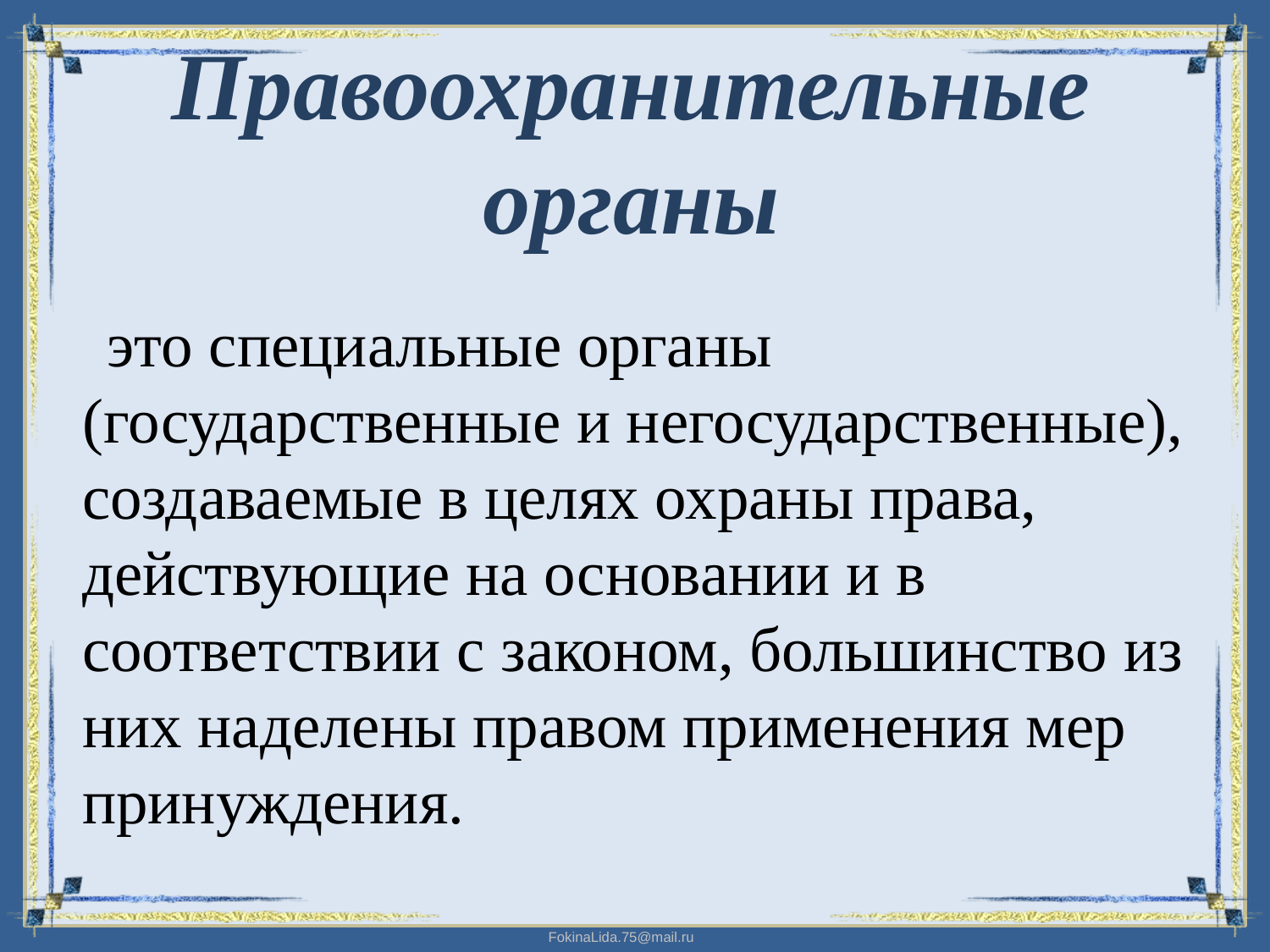

# Правоохранительные органы
это специальные органы (государственные и негосударственные), создаваемые в целях охраны права, действующие на основании и в соответствии с законом, большинство из них наделены правом применения мер принуждения.